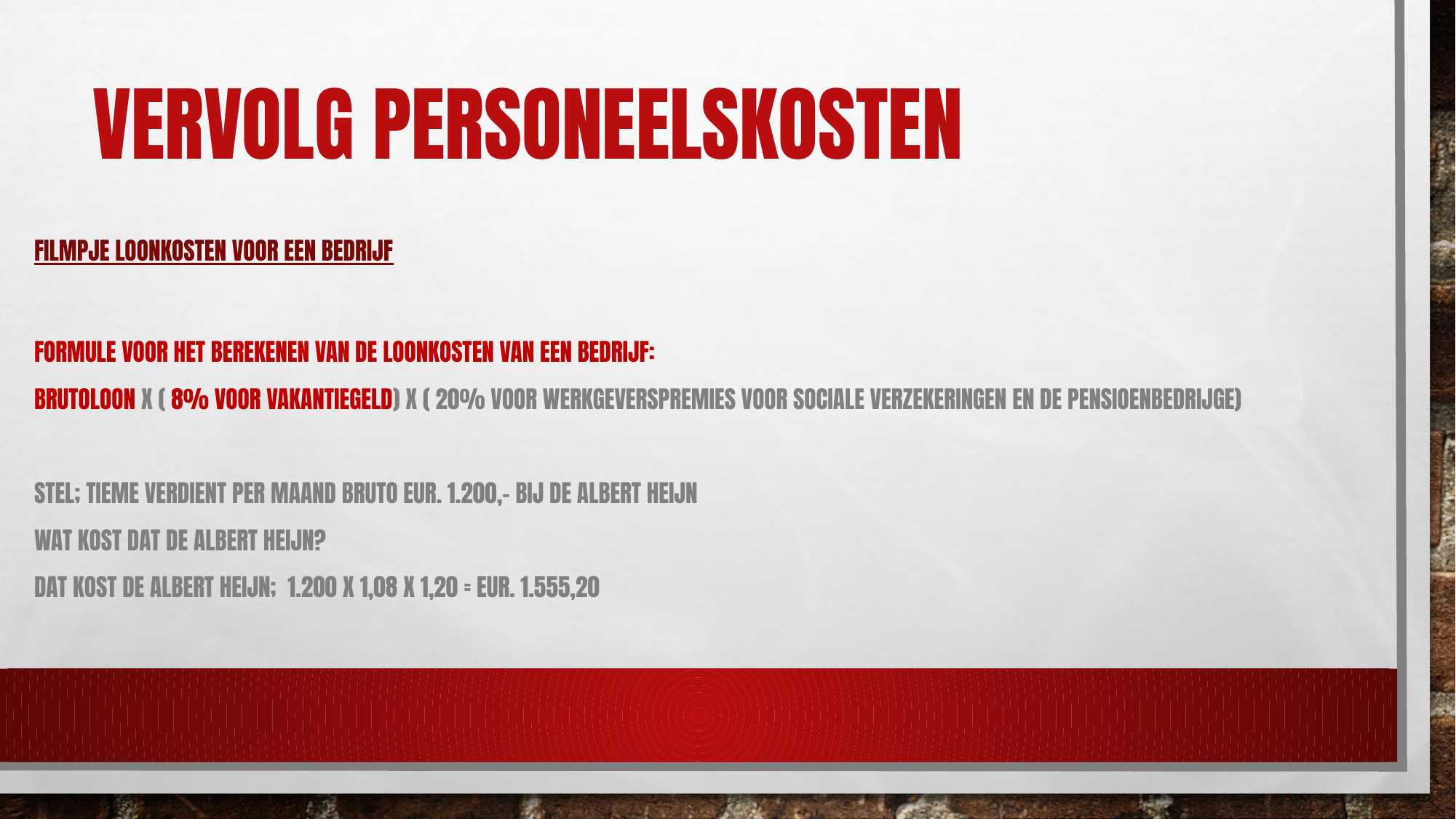

# Vervolg personeelskosten

Filmpje loonkosten voor een bedrijf

Formule voor het berekenen van de loonkosten van een bedrijf:
Brutoloon X ( 8% voor vakantiegeld) x ( 20% voor werkgeverspremies voor sociale verzekeringen en de pensioenbedrijge)

Stel; Tieme verdient per maand bruto Eur. 1.200,- bij de Albert Heijn
Wat kost dat de Albert heijn?
Dat kost de Albert Heijn;  1.200 x 1,08 x 1,20 = eur. 1.555,20